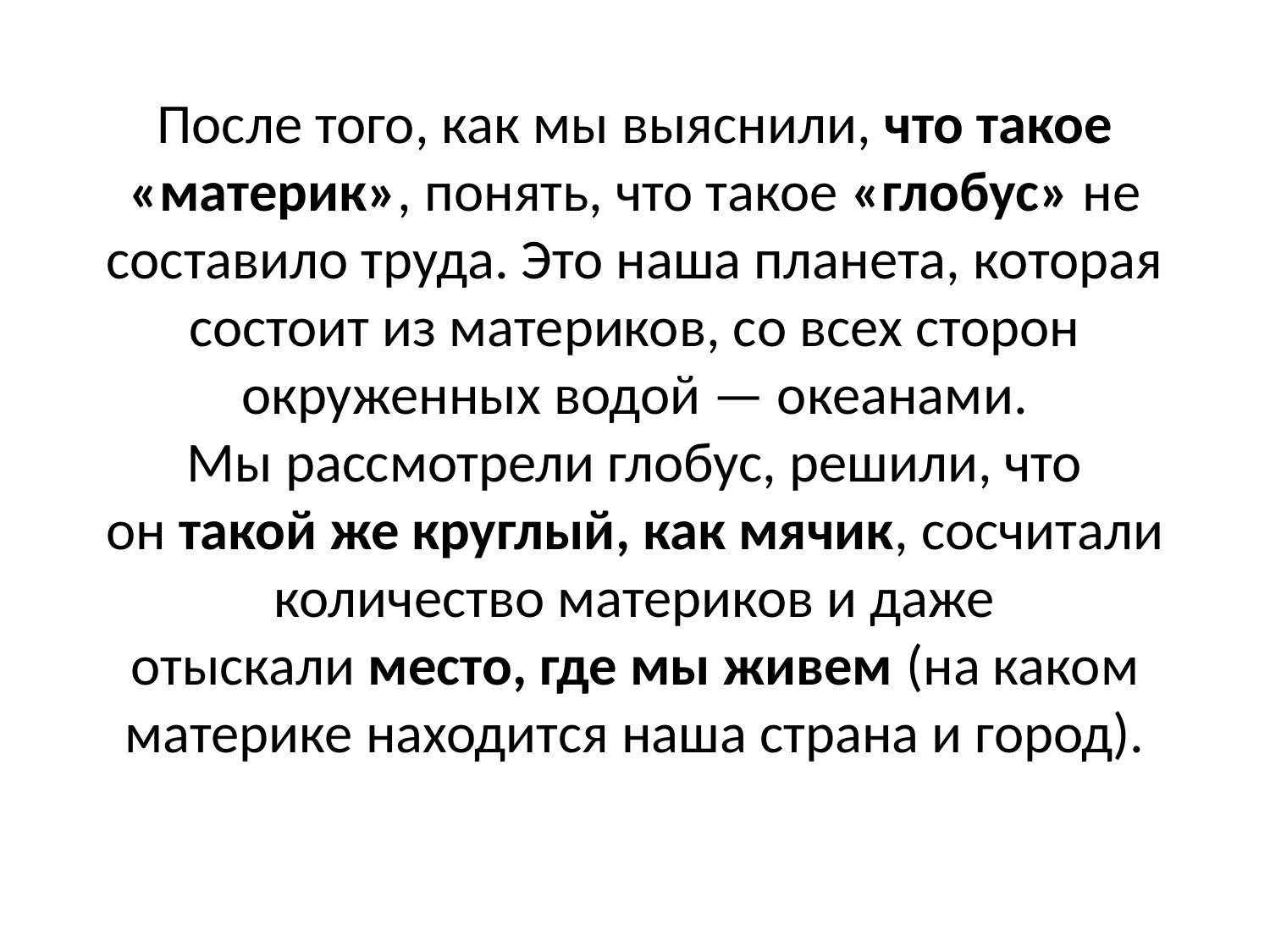

# После того, как мы выяснили, что такое «материк», понять, что такое «глобус» не составило труда. Это наша планета, которая состоит из материков, со всех сторон окруженных водой — океанами. Мы рассмотрели глобус, решили, что он такой же круглый, как мячик, сосчитали количество материков и даже отыскали место, где мы живем (на каком материке находится наша страна и город).